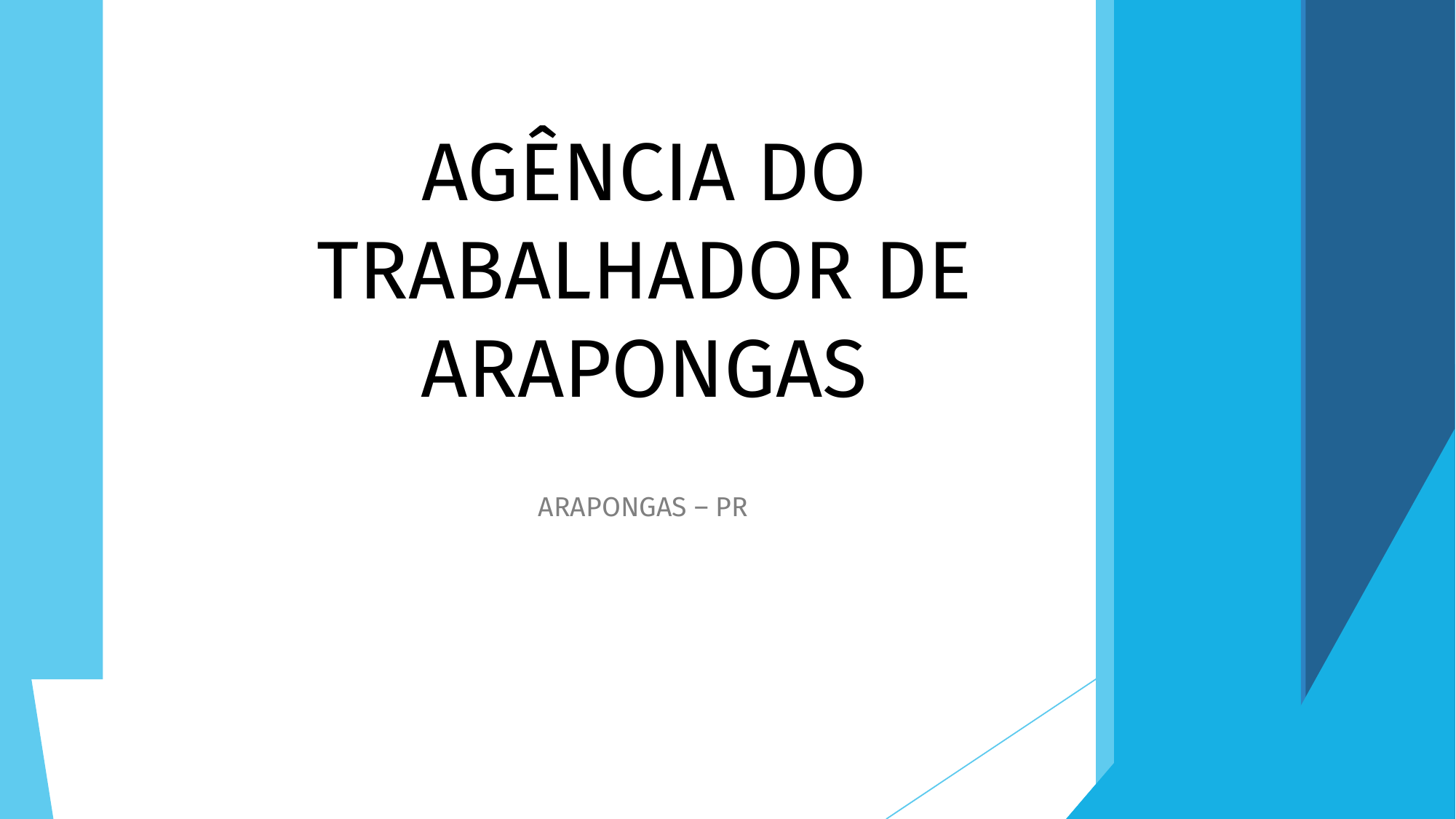

AGÊNCIA DO TRABALHADOR DE ARAPONGAS
ARAPONGAS – PR